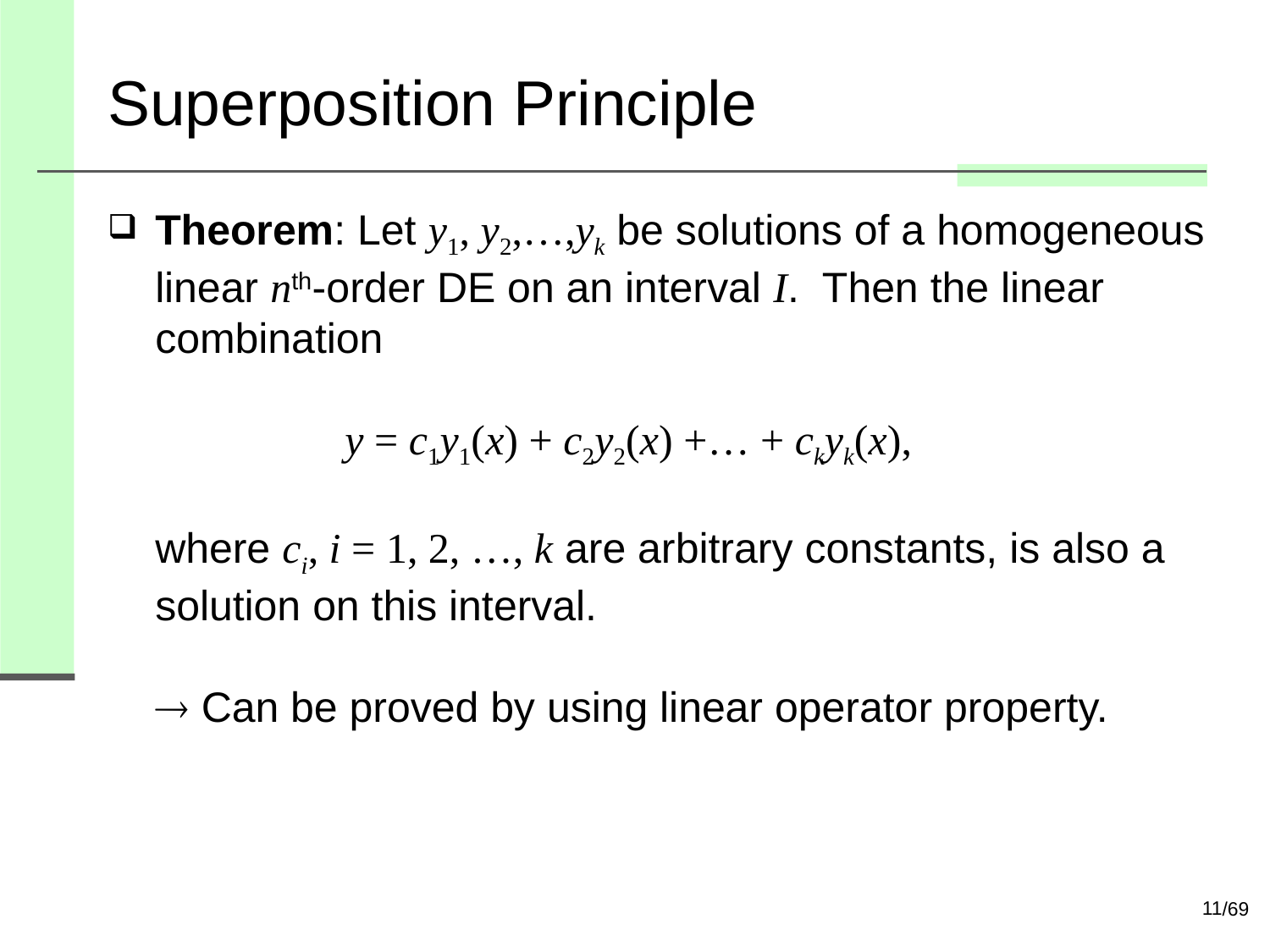

# Superposition Principle
Theorem: Let y1, y2,…,yk be solutions of a homogeneous linear nth-order DE on an interval I.  Then the linear combination
                y = c1y1(x) + c2y2(x) +… + ckyk(x),
where ci, i = 1, 2, …, k are arbitrary constants, is also a solution on this interval.
→ Can be proved by using linear operator property.
11